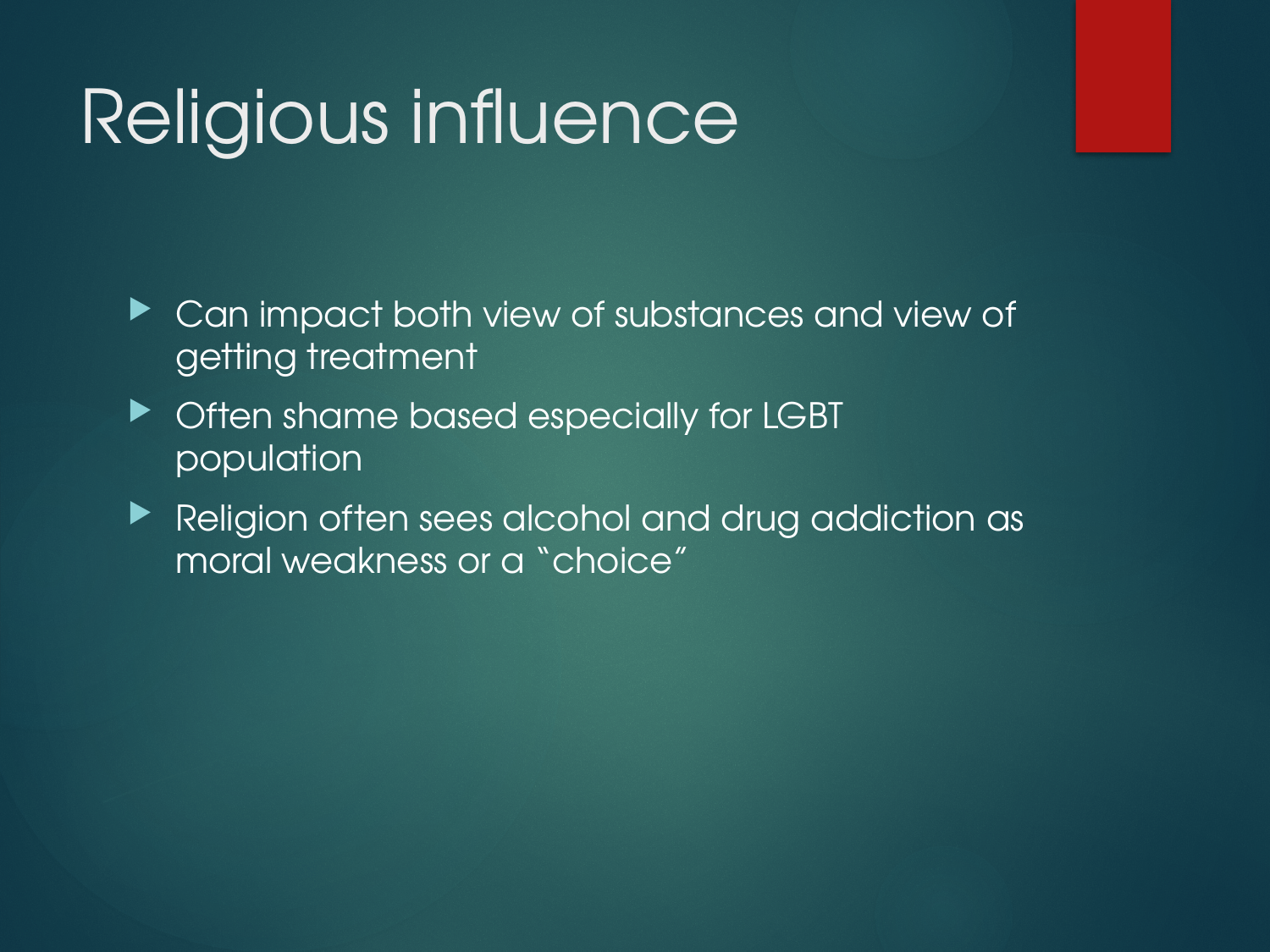

# Religious influence
Can impact both view of substances and view of getting treatment
Often shame based especially for LGBT population
Religion often sees alcohol and drug addiction as moral weakness or a “choice”